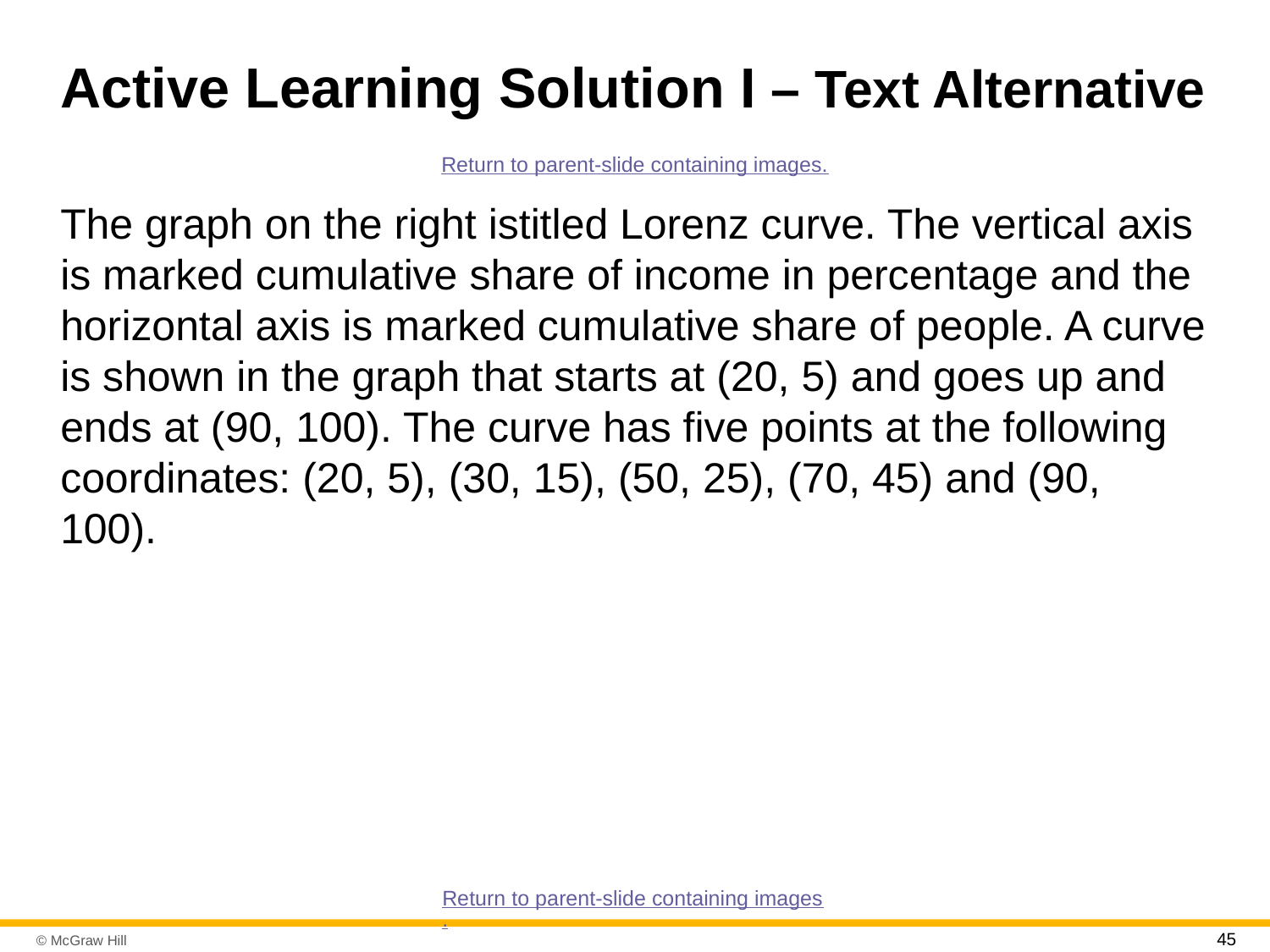

# Active Learning Solution I – Text Alternative
Return to parent-slide containing images.
The graph on the right istitled Lorenz curve. The vertical axis is marked cumulative share of income in percentage and the horizontal axis is marked cumulative share of people. A curve is shown in the graph that starts at (20, 5) and goes up and ends at (90, 100). The curve has five points at the following coordinates: (20, 5), (30, 15), (50, 25), (70, 45) and (90, 100).
Return to parent-slide containing images.